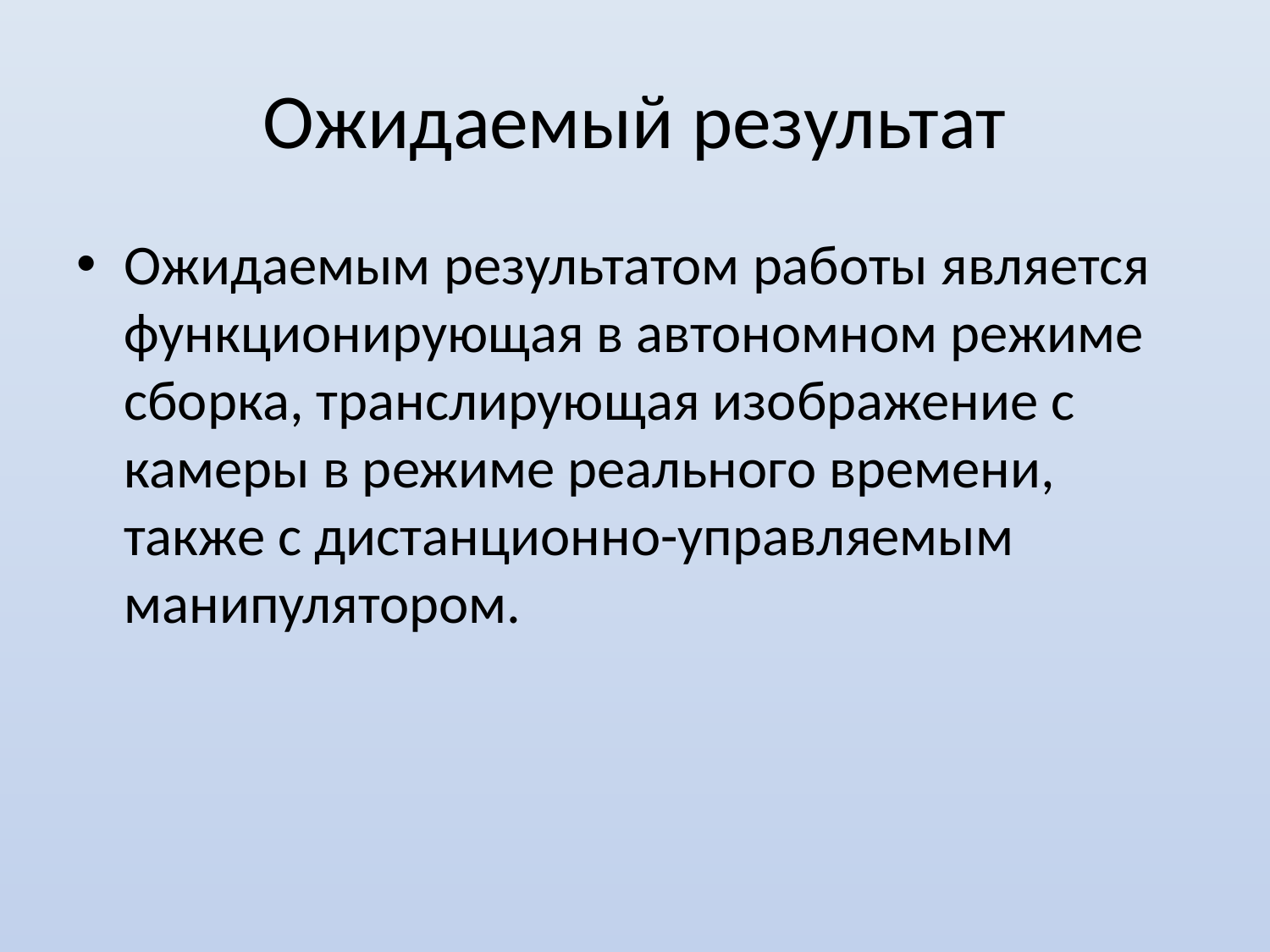

# Ожидаемый результат
Ожидаемым результатом работы является функционирующая в автономном режиме сборка, транслирующая изображение с камеры в режиме реального времени, также с дистанционно-управляемым манипулятором.